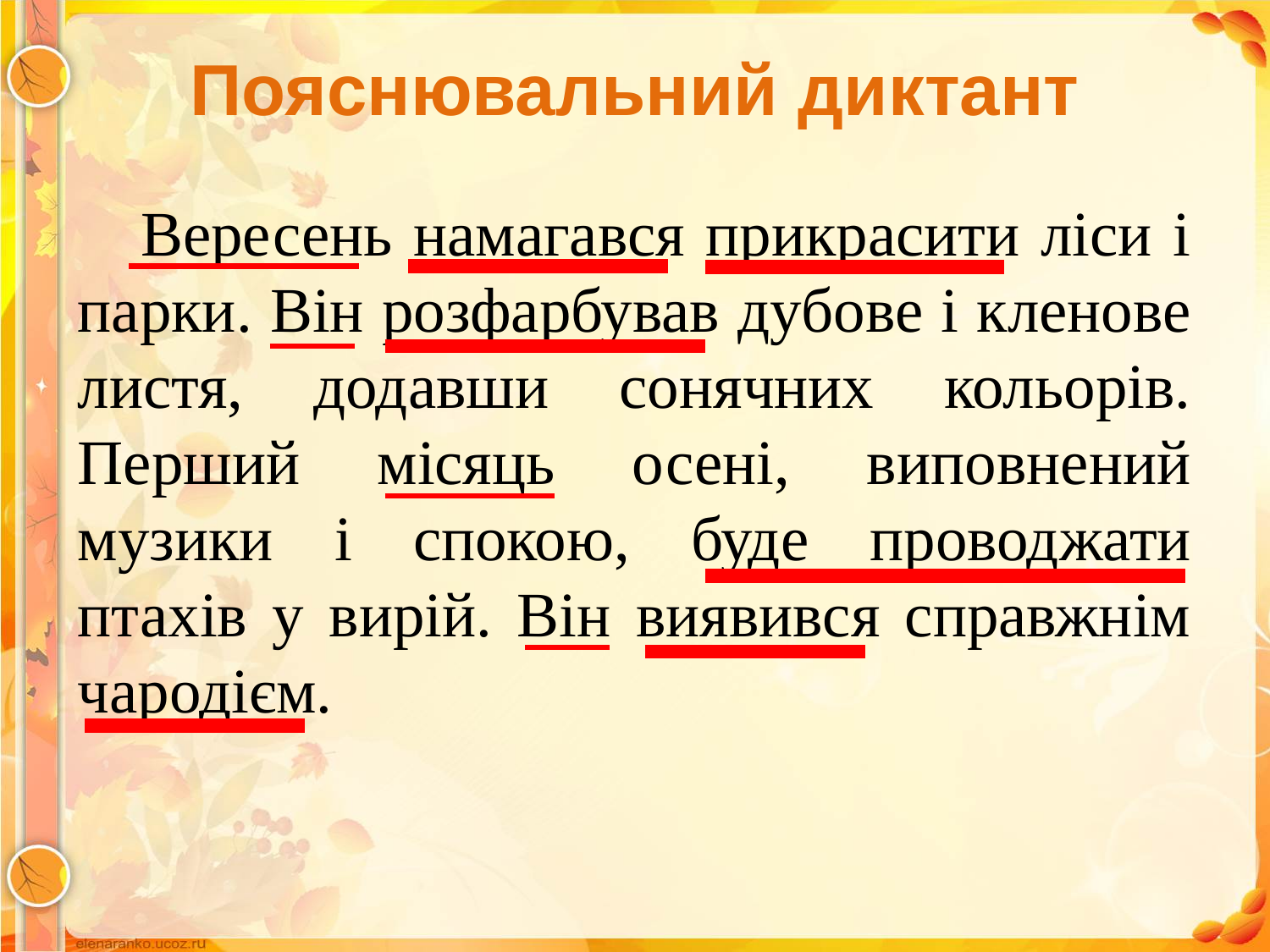

# Пояснювальний диктант
   Вересень намагався прикрасити ліси і парки. Він розфарбував дубове і кленове листя, додавши сонячних кольорів. Перший місяць осені, виповнений музики і спокою, буде проводжати птахів у вирій. Він виявився справжнім чародієм.